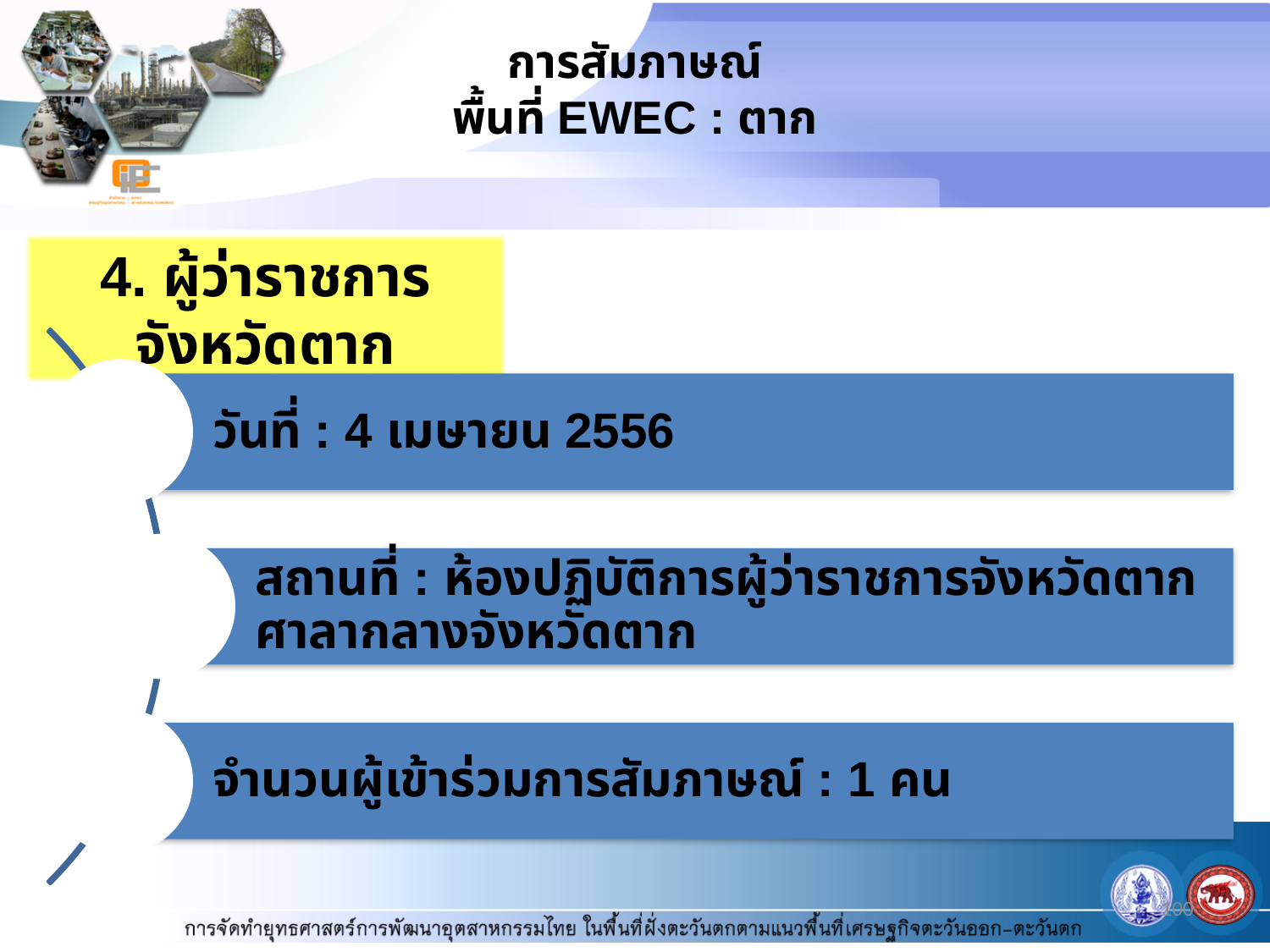

# การสัมภาษณ์ พื้นที่ EWEC : ตาก
4. ผู้ว่าราชการจังหวัดตาก
วันที่ : 4 เมษายน 2556
สถานที่ : ห้องปฏิบัติการผู้ว่าราชการจังหวัดตาก ศาลากลางจังหวัดตาก
จำนวนผู้เข้าร่วมการสัมภาษณ์ : 1 คน
100